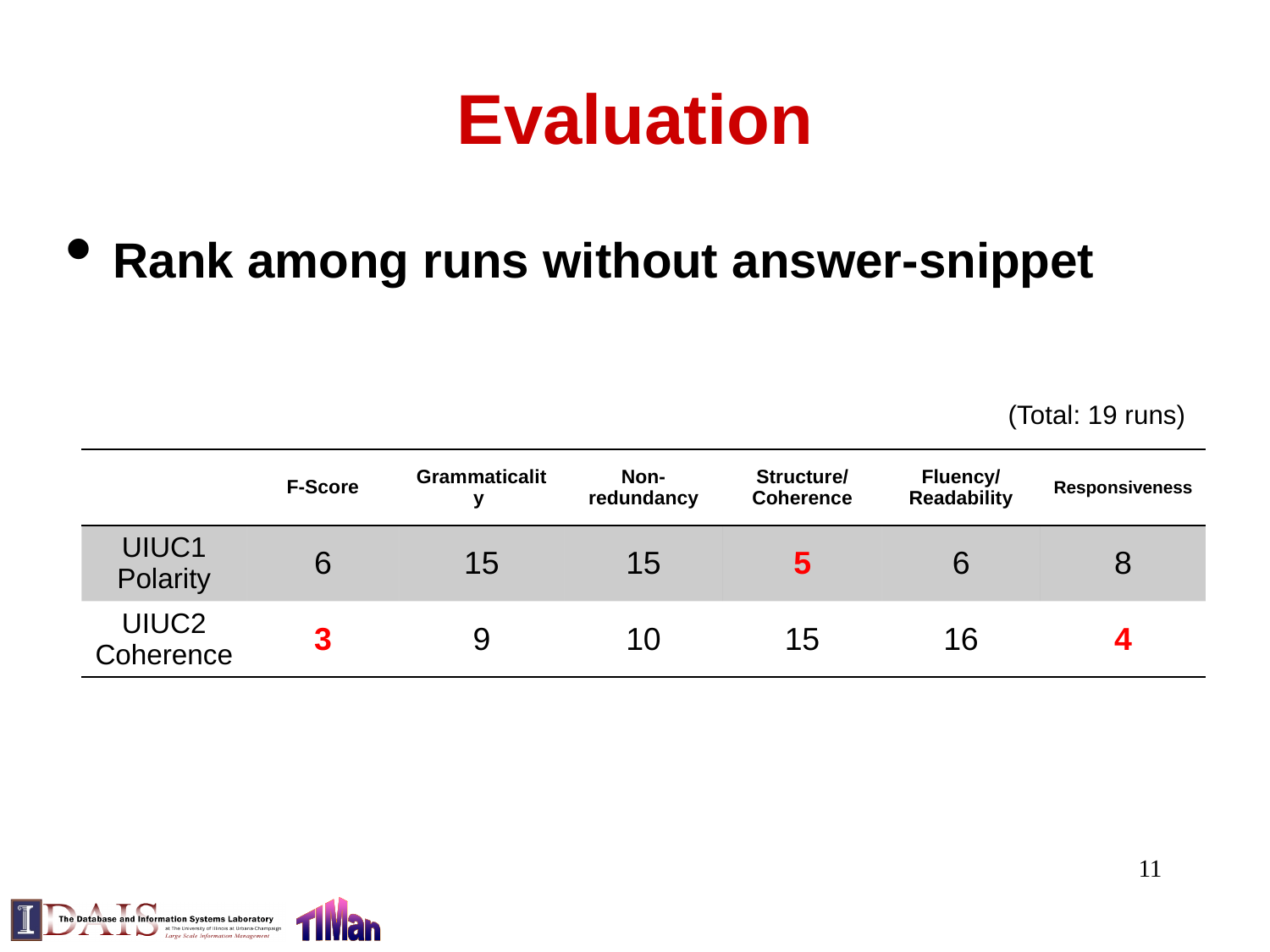

# Evaluation
Rank among runs without answer-snippet

(Total: 19 runs)
|  | F-Score | Grammaticality | Non-redundancy | Structure/ Coherence | Fluency/ Readability | Responsiveness |
| --- | --- | --- | --- | --- | --- | --- |
| UIUC1 Polarity | 6 | 15 | 15 | 5 | 6 | 8 |
| UIUC2 Coherence | 3 | 9 | 10 | 15 | 16 | 4 |
11